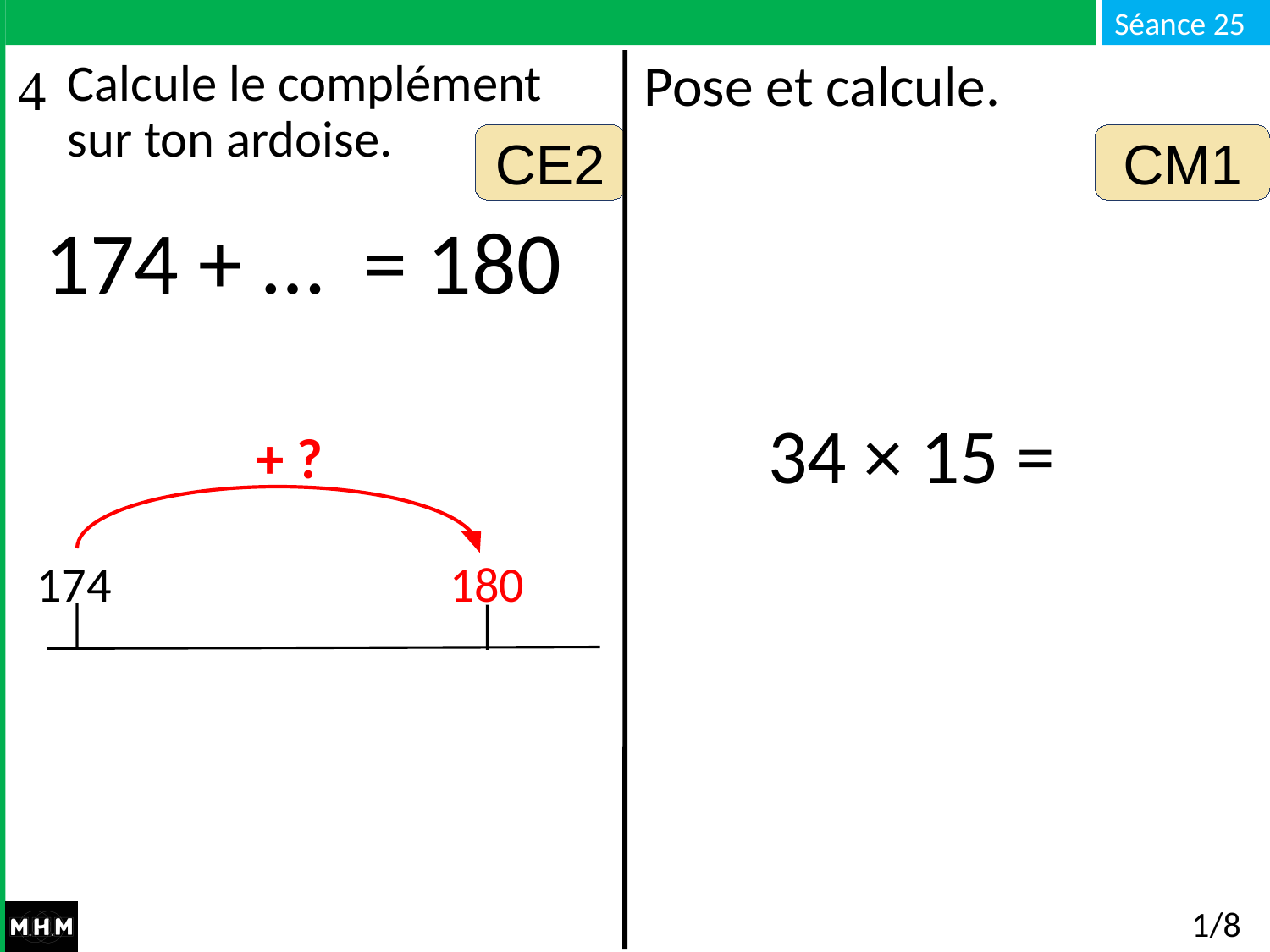

# Calcule le complément sur ton ardoise.
Pose et calcule.

CE2
CM1
174 + …  = 180
 34 × 15 =
+ ?

174
180
1/8